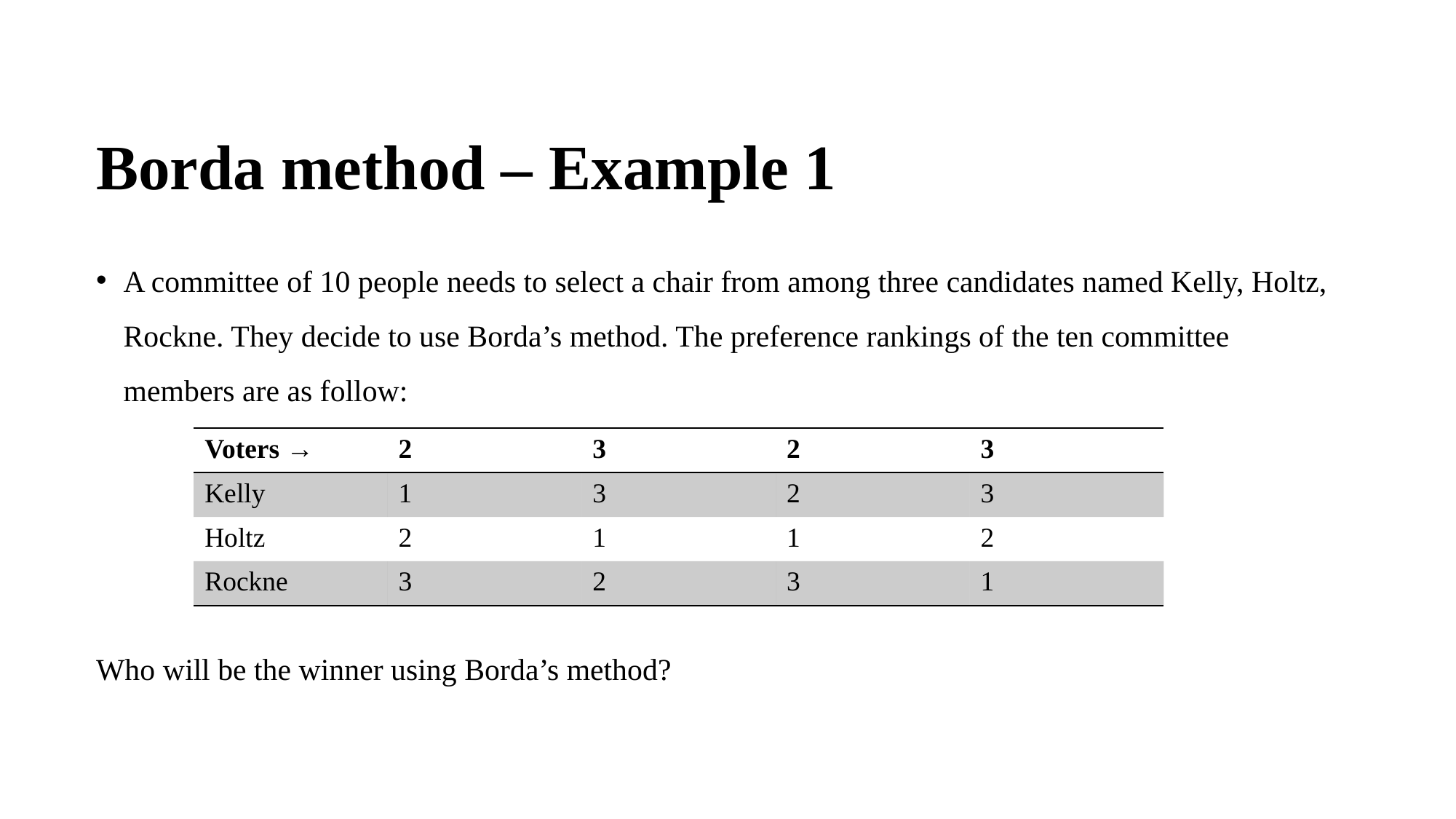

# Borda method – Example 1
A committee of 10 people needs to select a chair from among three candidates named Kelly, Holtz, Rockne. They decide to use Borda’s method. The preference rankings of the ten committee members are as follow:

Who will be the winner using Borda’s method?
| Voters → | 2 | 3 | 2 | 3 |
| --- | --- | --- | --- | --- |
| Kelly | 1 | 3 | 2 | 3 |
| Holtz | 2 | 1 | 1 | 2 |
| Rockne | 3 | 2 | 3 | 1 |